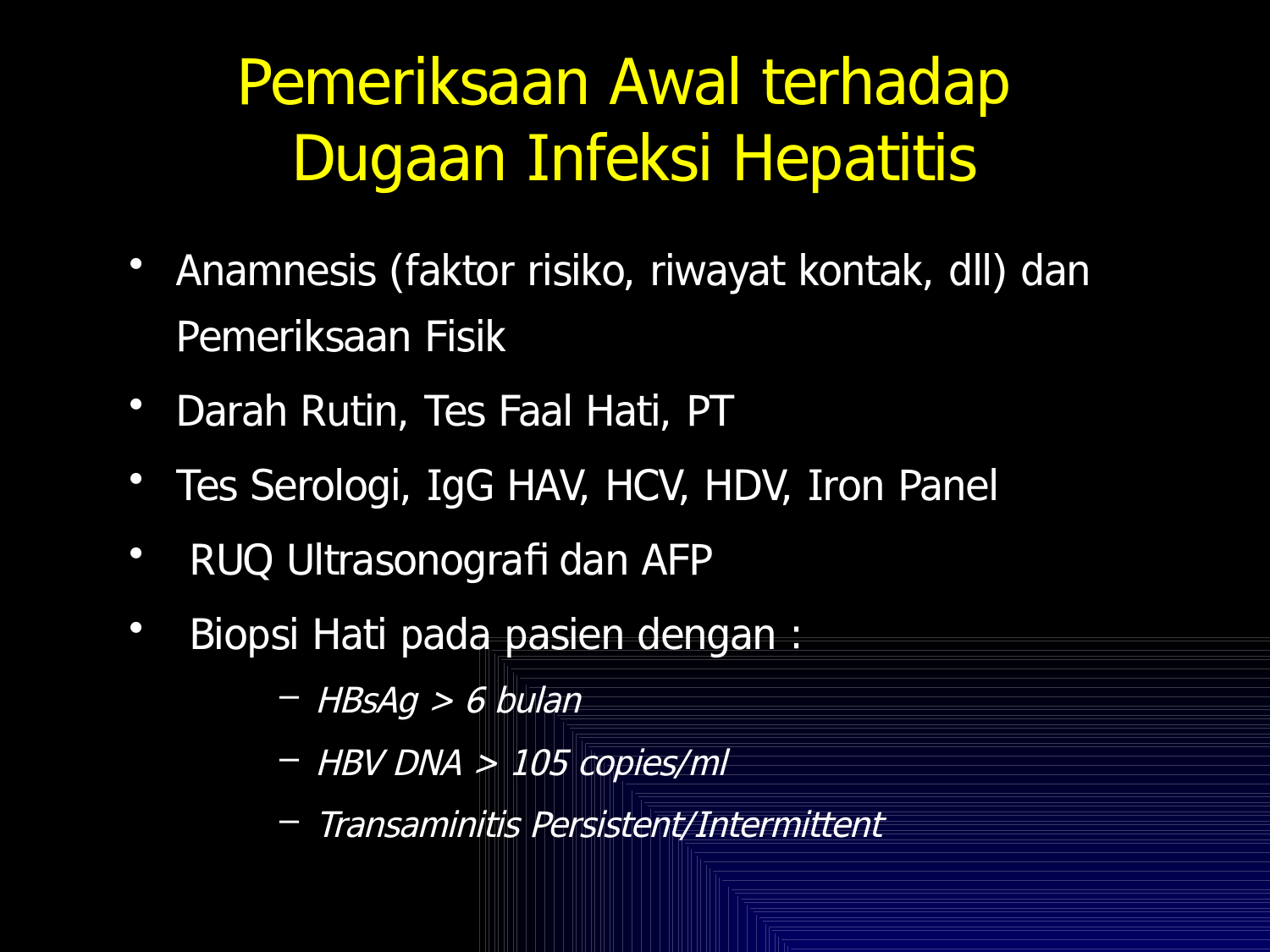

# Pemeriksaan Awal terhadap Dugaan Infeksi Hepatitis
Anamnesis (faktor risiko, riwayat kontak, dll) dan Pemeriksaan Fisik
Darah Rutin, Tes Faal Hati, PT
Tes Serologi, IgG HAV, HCV, HDV, Iron Panel
 RUQ Ultrasonografi dan AFP
 Biopsi Hati pada pasien dengan :
HBsAg > 6 bulan
HBV DNA > 105 copies/ml
Transaminitis Persistent/Intermittent